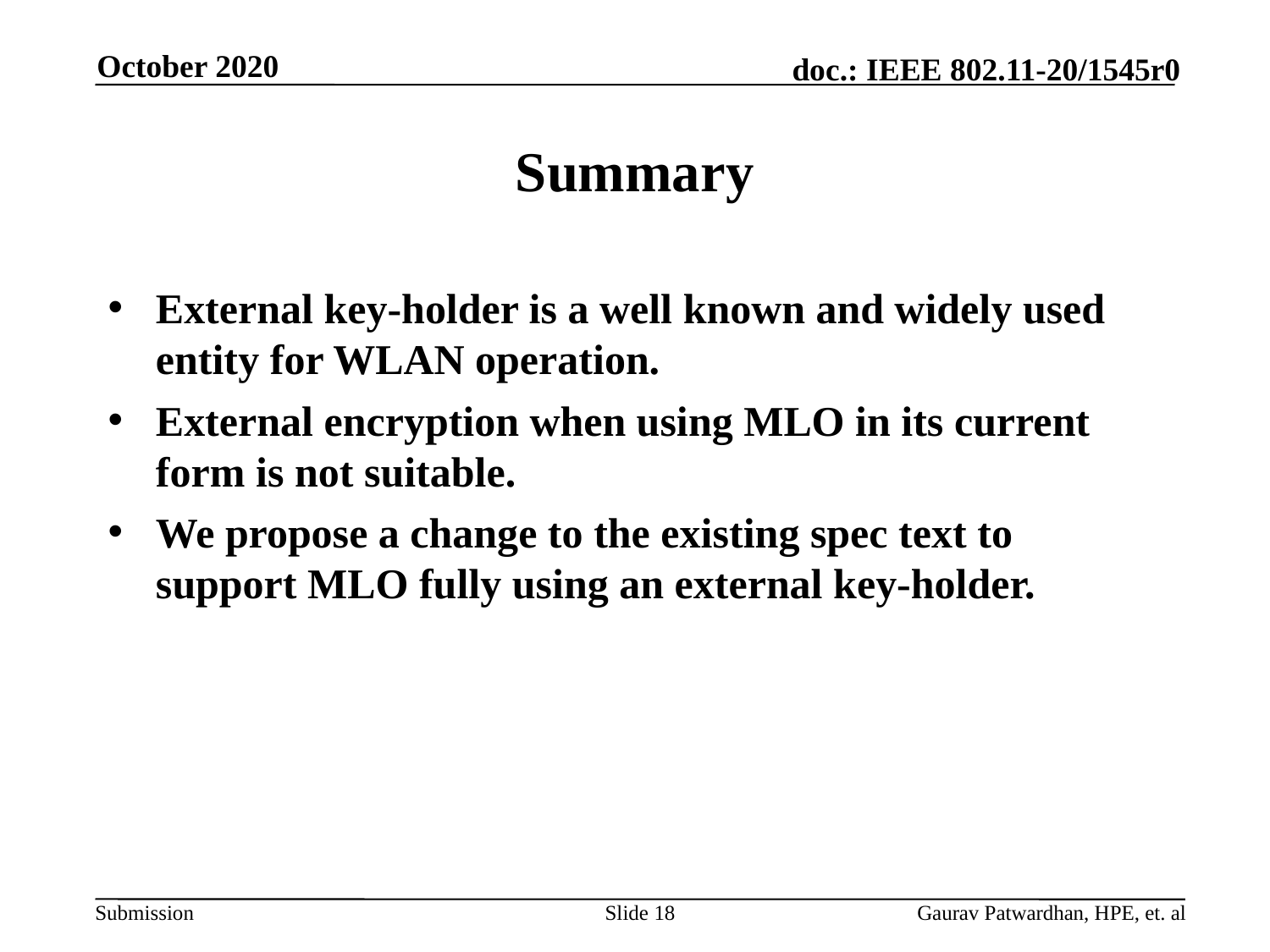

October 2020
# Summary
External key-holder is a well known and widely used entity for WLAN operation.
External encryption when using MLO in its current form is not suitable.
We propose a change to the existing spec text to support MLO fully using an external key-holder.

Slide 18
Gaurav Patwardhan, HPE, et. al